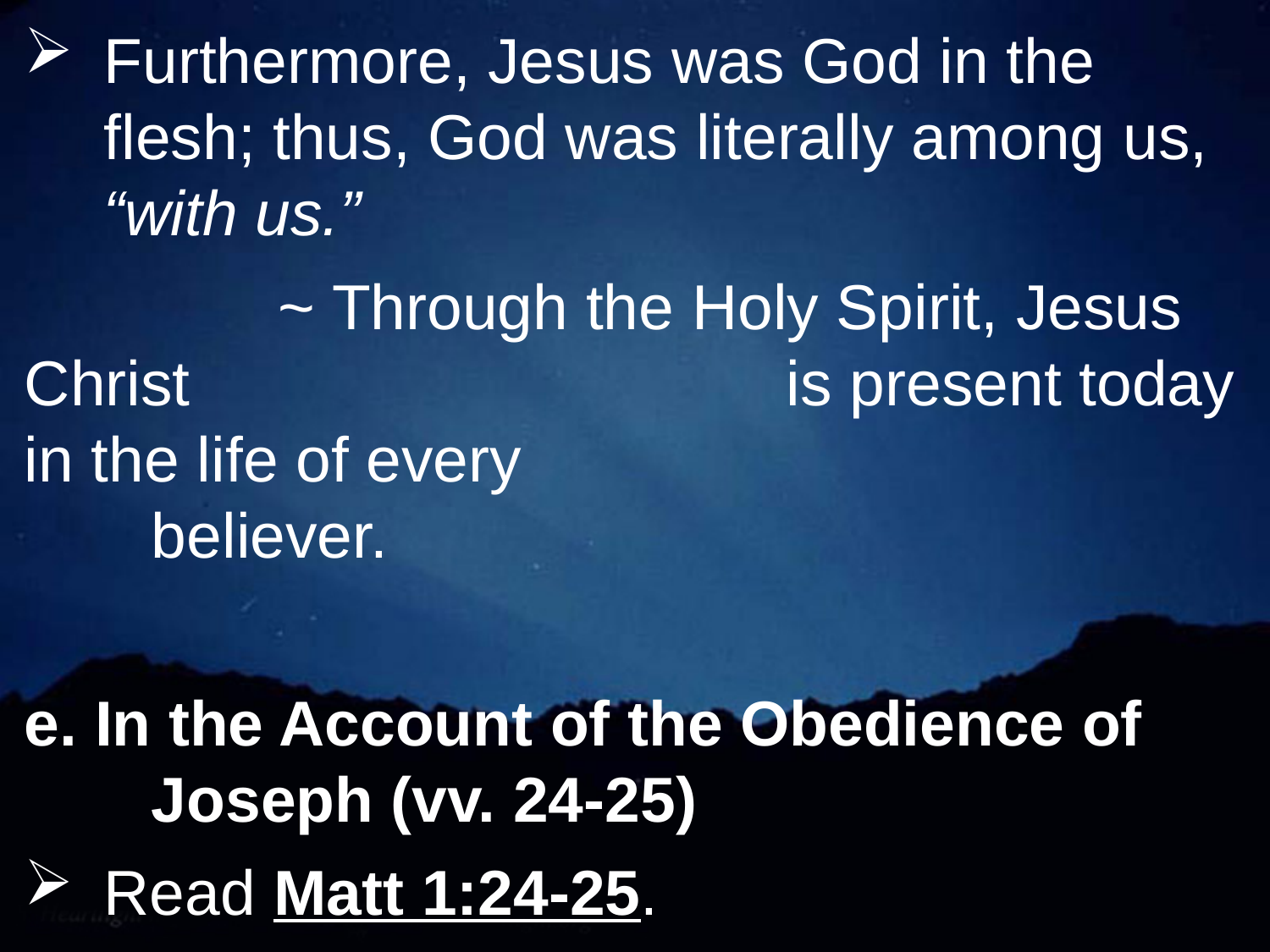

Furthermore, Jesus was God in the flesh; thus, God was literally among us, “with us.”
		~ Through the Holy Spirit, Jesus Christ 					is present today in the life of every 						believer.

e. In the Account of the Obedience of 		Joseph (vv. 24-25)
Read Matt 1:24-25.